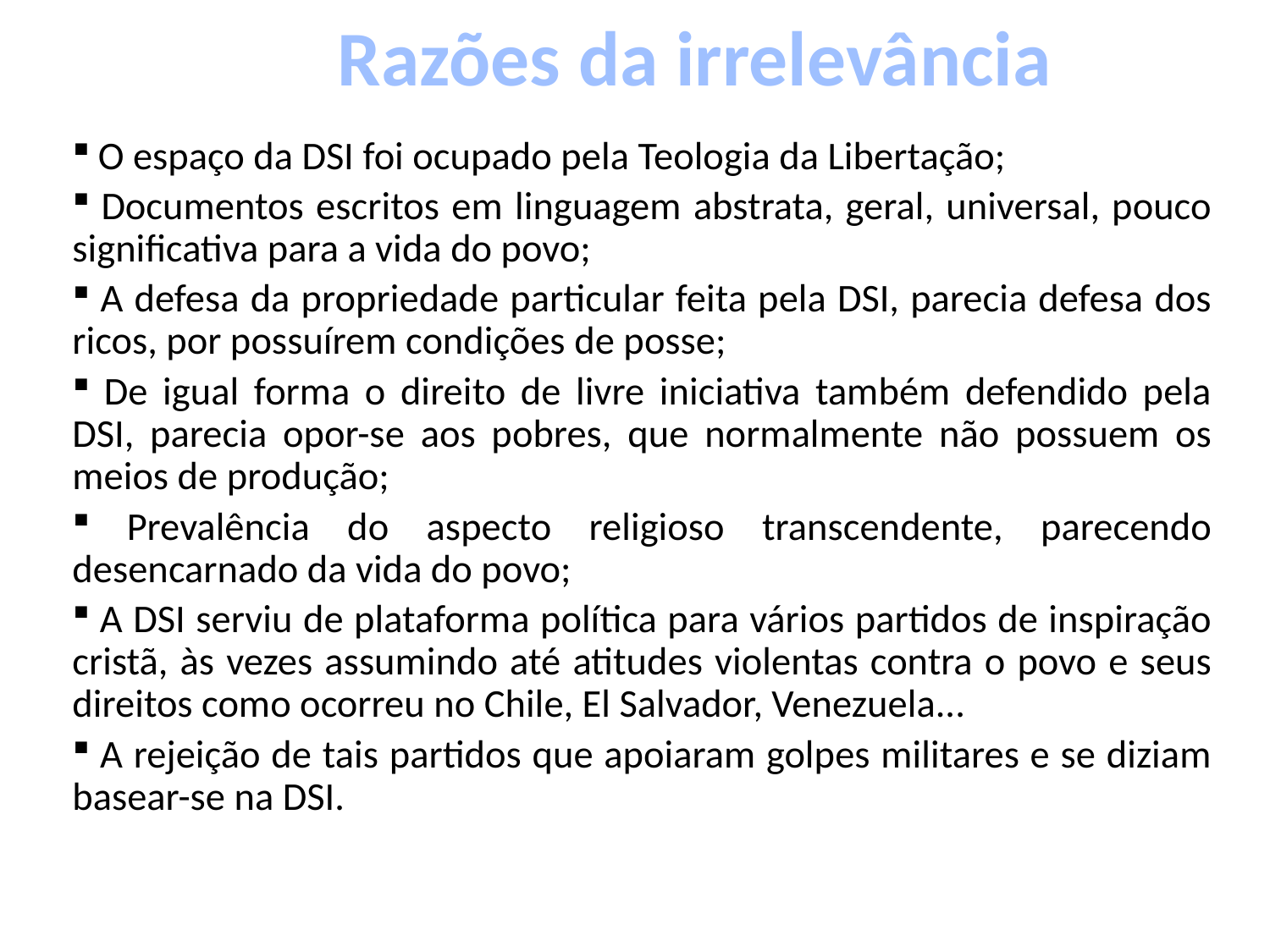

# Razões da irrelevância
 O espaço da DSI foi ocupado pela Teologia da Libertação;
 Documentos escritos em linguagem abstrata, geral, universal, pouco significativa para a vida do povo;
 A defesa da propriedade particular feita pela DSI, parecia defesa dos ricos, por possuírem condições de posse;
 De igual forma o direito de livre iniciativa também defendido pela DSI, parecia opor-se aos pobres, que normalmente não possuem os meios de produção;
 Prevalência do aspecto religioso transcendente, parecendo desencarnado da vida do povo;
 A DSI serviu de plataforma política para vários partidos de inspiração cristã, às vezes assumindo até atitudes violentas contra o povo e seus direitos como ocorreu no Chile, El Salvador, Venezuela...
 A rejeição de tais partidos que apoiaram golpes militares e se diziam basear-se na DSI.